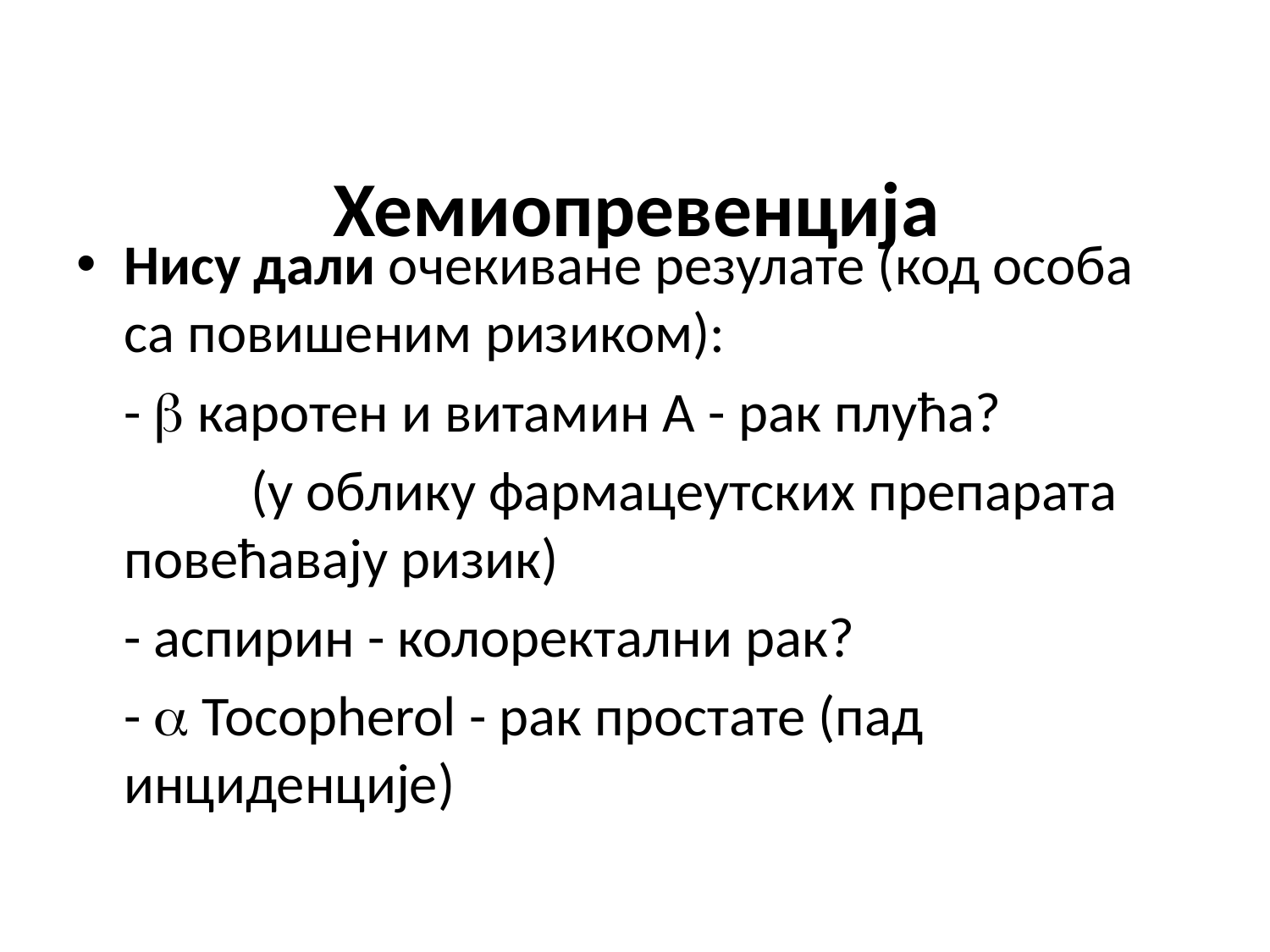

# Хемиопревенција
Нису дали очекиване резулате (код особа са повишеним ризиком):
	- β каротен и витамин А - рак плућа?
		(у облику фармацеутских препарата повећавају ризик)
	- аспирин - колоректални рак?
	- α Tocopherol - рак простате (пад инциденције)